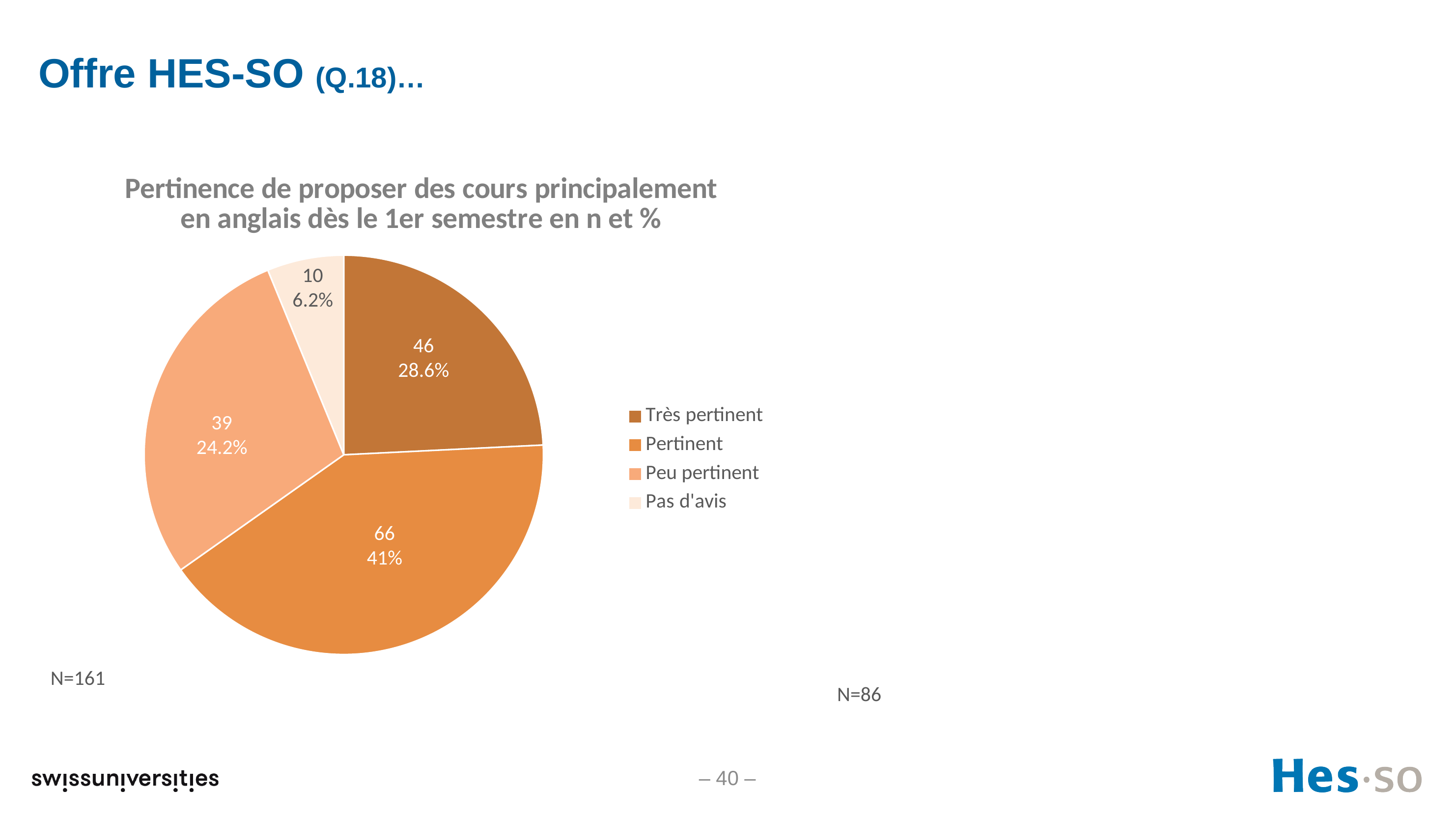

# Offre HES-SO (Q.18)…

### Chart: Pertinence de proposer des cours principalement en anglais dès le 1er semestre en n et %

| Category |  |
|---|---|
| Très pertinent | 39.0 |
| Pertinent  | 66.0 |
| Peu pertinent  | 46.0 |
| Pas d'avis | 10.0 |
10
6.2%
2
2.3%
23
26.8%
46
28.6%
23
26.8%
29
33.7%
29
33.7%
39
24.2%
42
56.8%
32
37.2%
66
41%
32
37.2%
N=161
N=86